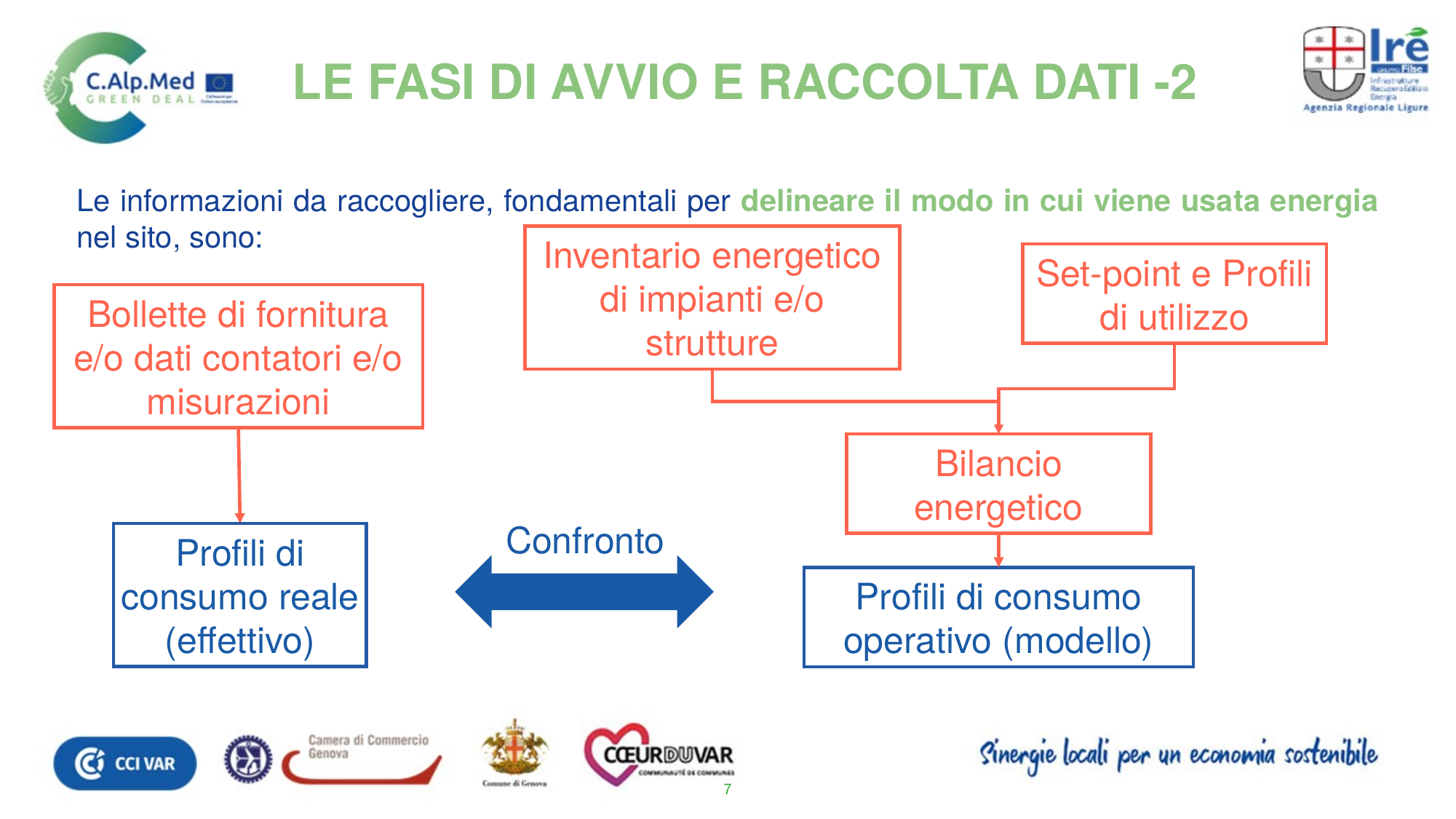

Le fasi di avvio e raccolta dati -2
Le informazioni da raccogliere, fondamentali per delineare il modo in cui viene usata energia nel sito, sono:
Inventario energetico di impianti e/o strutture
Set-point e Profili di utilizzo
Bollette di fornitura e/o dati contatori e/o misurazioni
Bilancio energetico
Confronto
Profili di consumo reale (effettivo)

Profili di consumo operativo (modello)
7